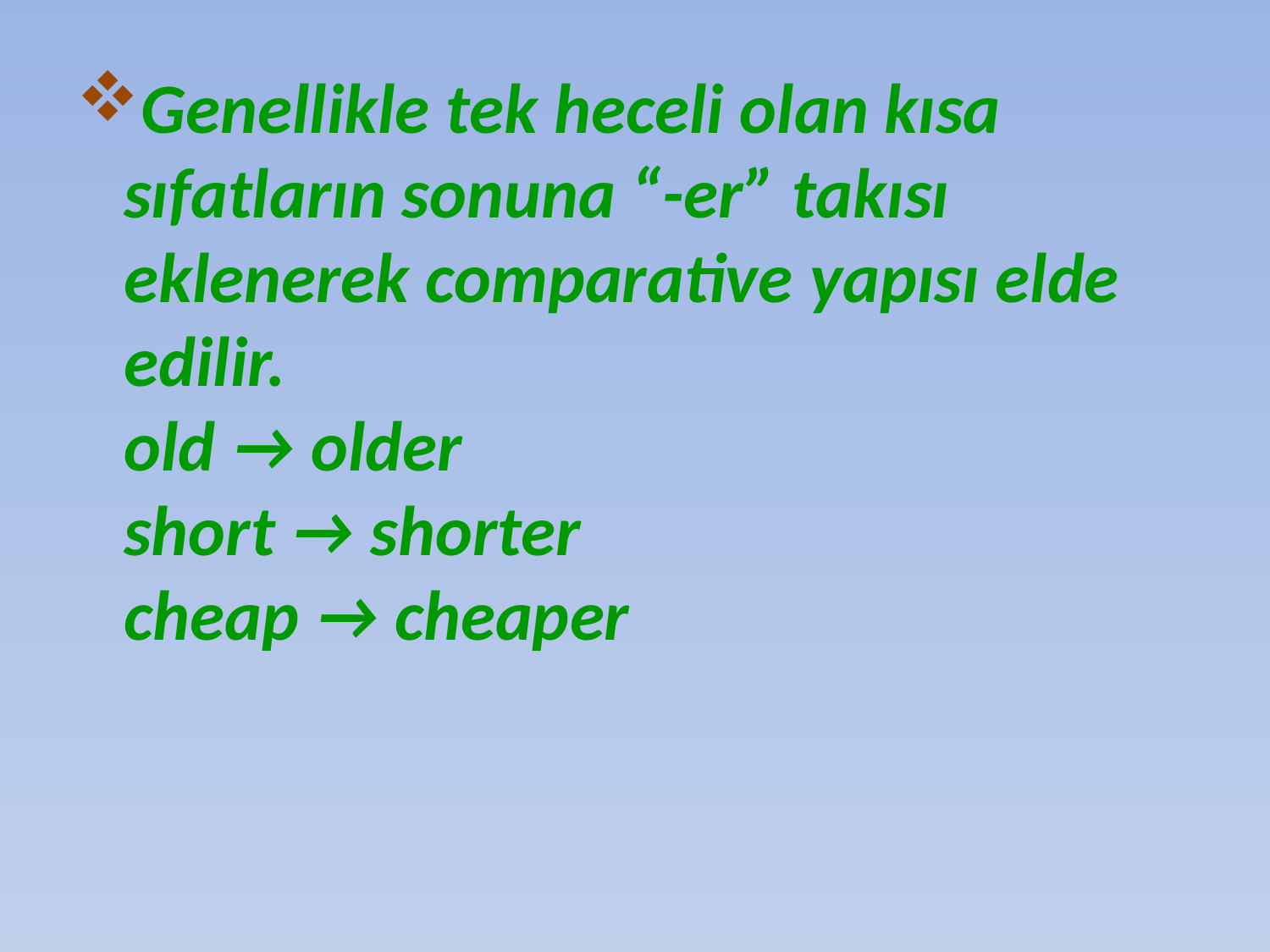

Genellikle tek heceli olan kısa sıfatların sonuna “-er” takısı eklenerek comparative yapısı elde edilir.
old → older
short → shorter
cheap → cheaper